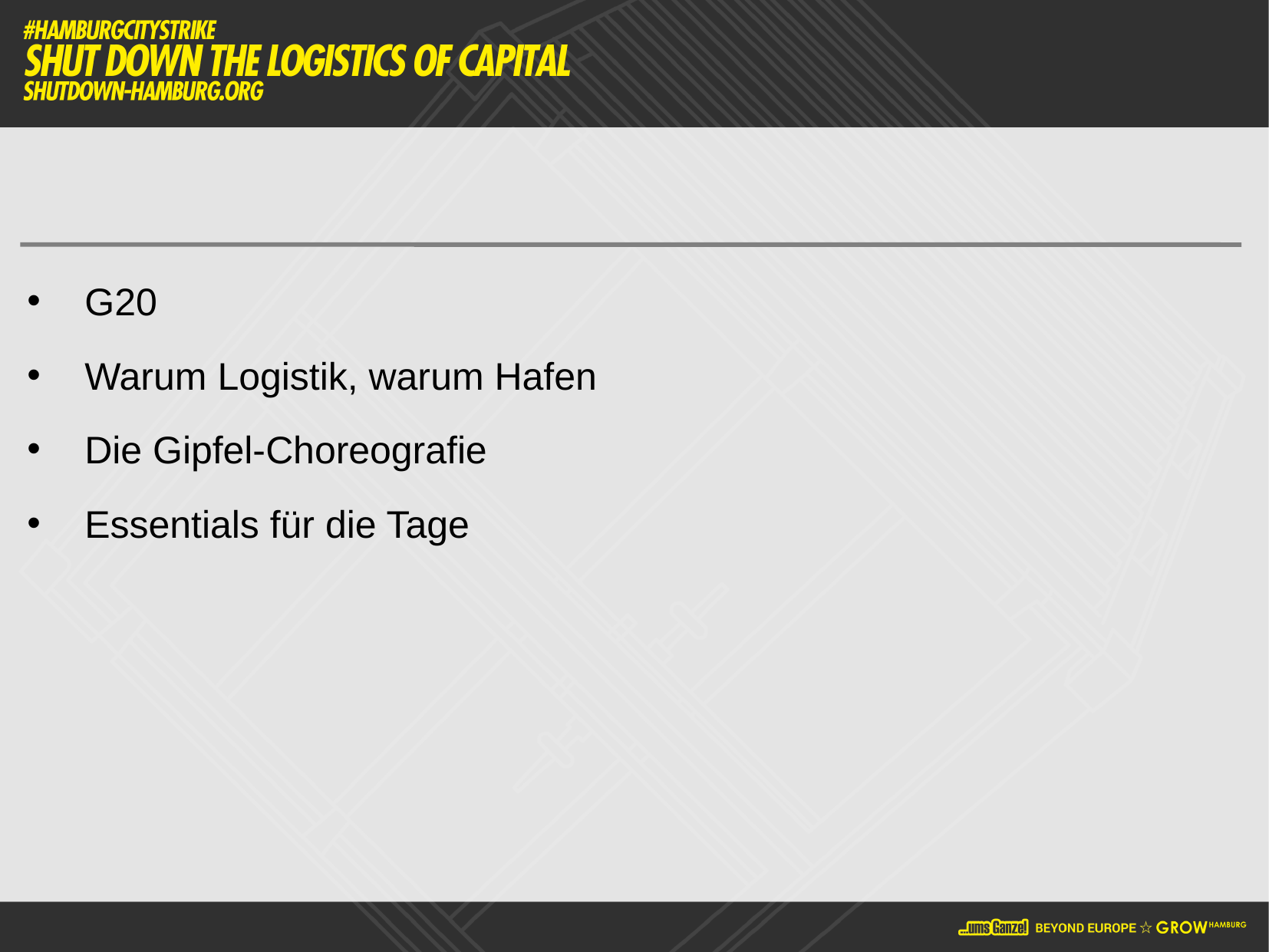

#
G20
Warum Logistik, warum Hafen
Die Gipfel-Choreografie
Essentials für die Tage